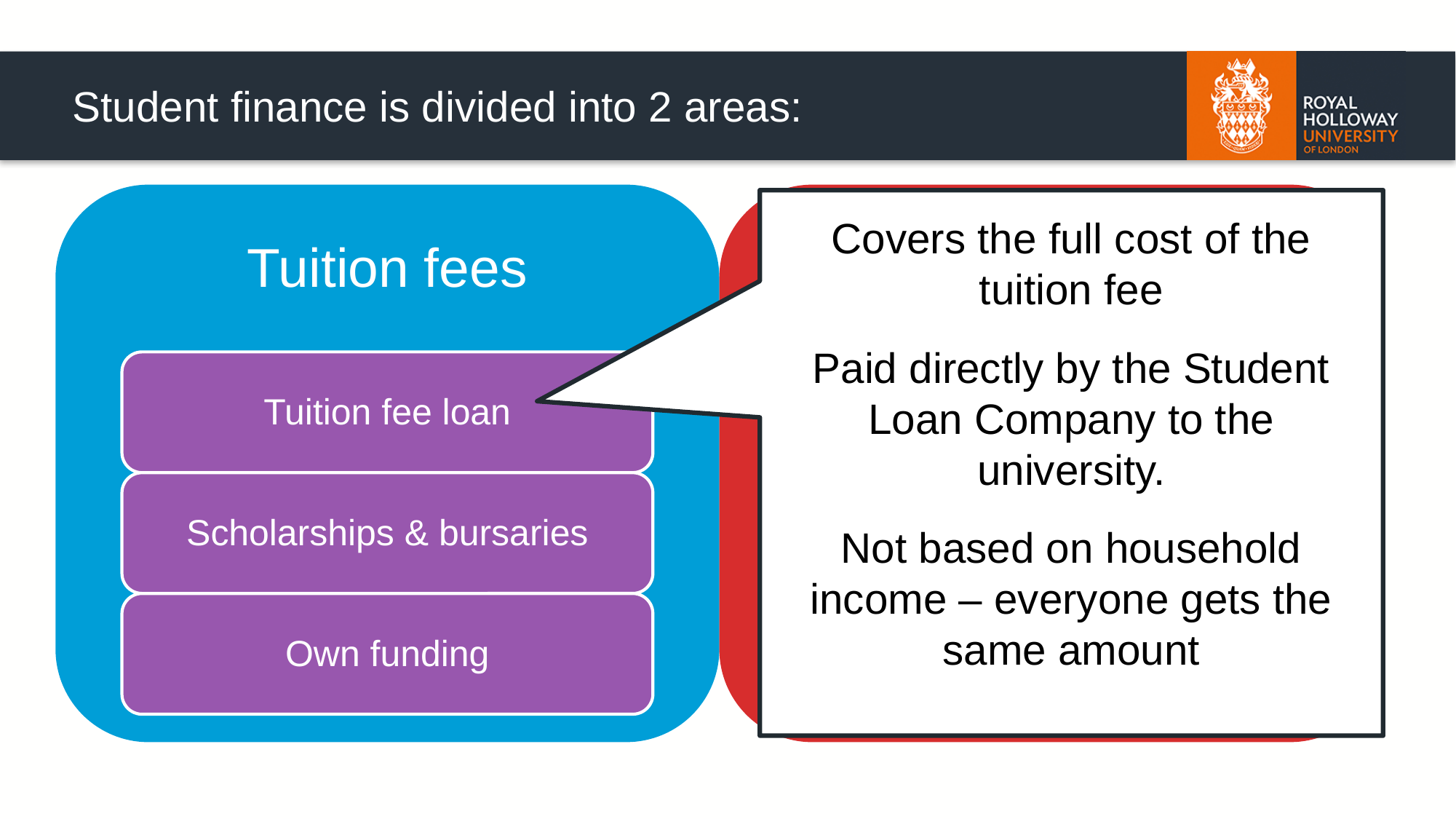

# Student finance is divided into 2 areas:
Tuition fees
Everyday spending
Maintenance loan
Tuition fee loan
Scholarships & bursaries
Bursaries and scholarships
Own funding
Own funding
Covers the full cost of the tuition fee
Paid directly by the Student Loan Company to the university.
Not based on household income – everyone gets the same amount